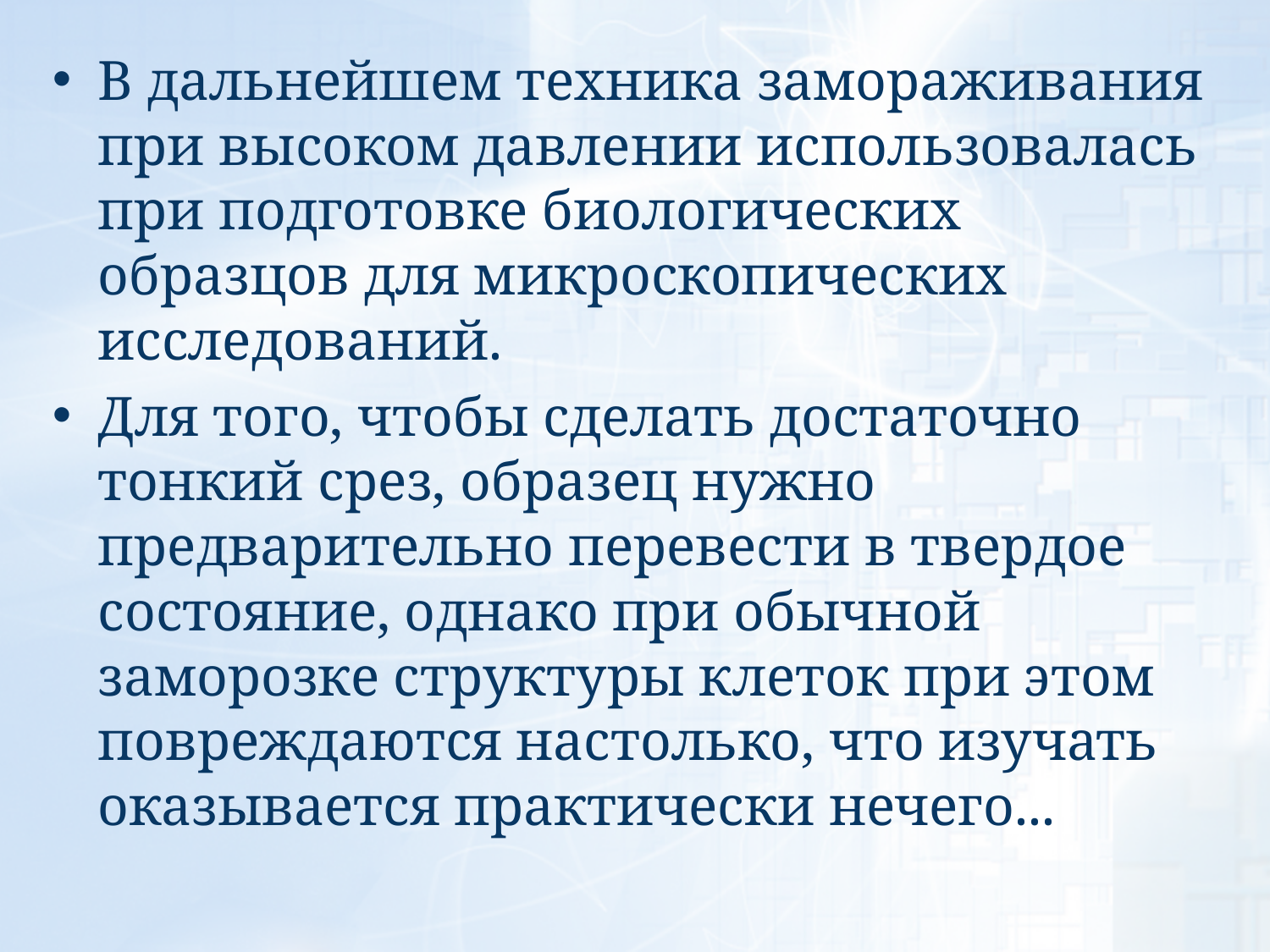

В дальнейшем техника замораживания при высоком давлении использовалась при подготовке биологических образцов для микроскопических исследований.
Для того, чтобы сделать достаточно тонкий срез, образец нужно предварительно перевести в твердое состояние, однако при обычной заморозке структуры клеток при этом повреждаются настолько, что изучать оказывается практически нечего...